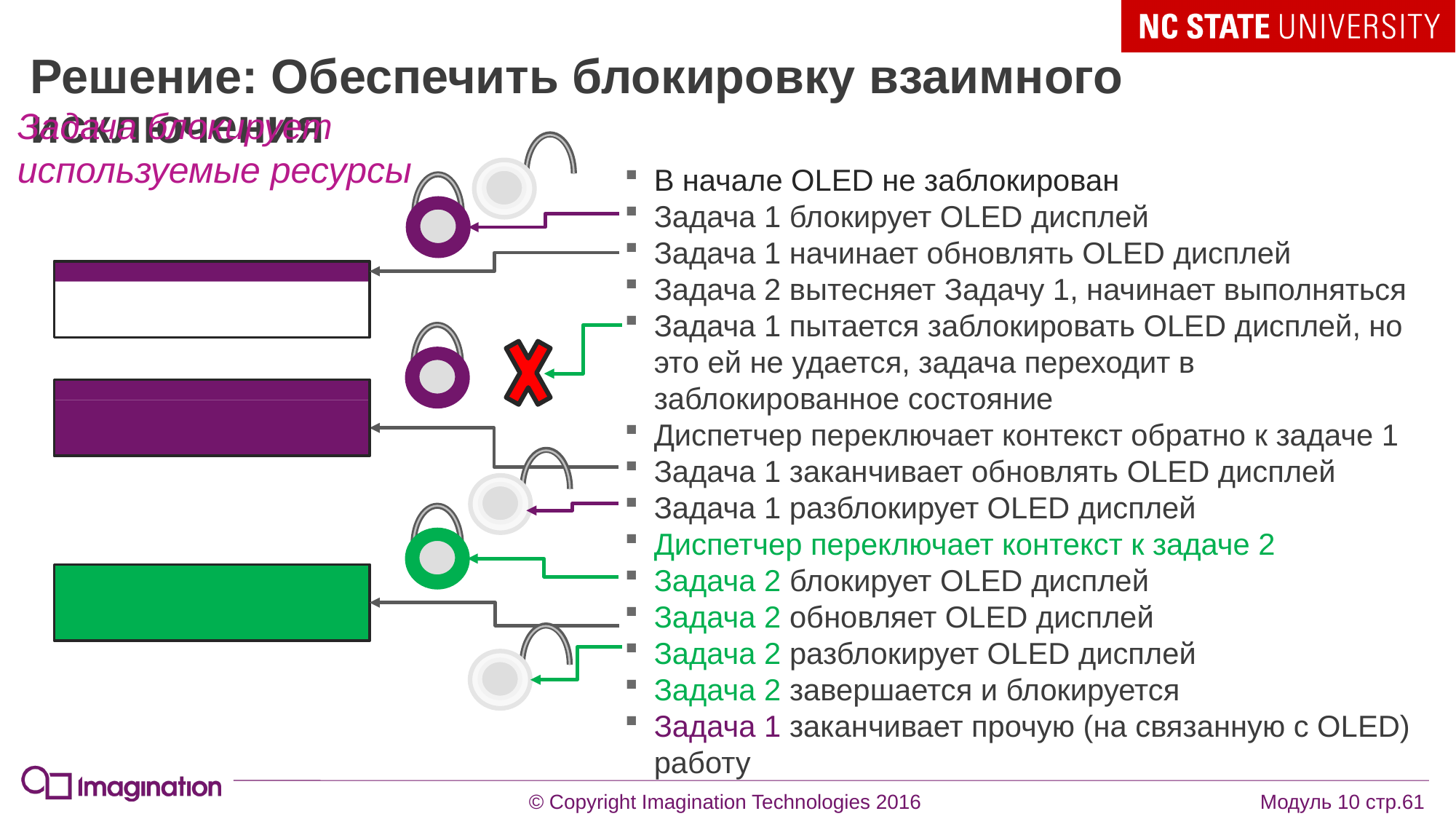

# Решение: Обеспечить блокировку взаимного исключения
Задача блокирует
используемые ресурсы

В начале OLED не заблокирован
Задача 1 блокирует OLED дисплей
Задача 1 начинает обновлять OLED дисплей
Задача 2 вытесняет Задачу 1, начинает выполняться
Задача 1 пытается заблокировать OLED дисплей, но это ей не удается, задача переходит в заблокированное состояние
Диспетчер переключает контекст обратно к задаче 1
Задача 1 заканчивает обновлять OLED дисплей
Задача 1 разблокирует OLED дисплей
Диспетчер переключает контекст к задаче 2
Задача 2 блокирует OLED дисплей
Задача 2 обновляет OLED дисплей
Задача 2 разблокирует OLED дисплей
Задача 2 завершается и блокируется
Задача 1 заканчивает прочую (на связанную с OLED) работу